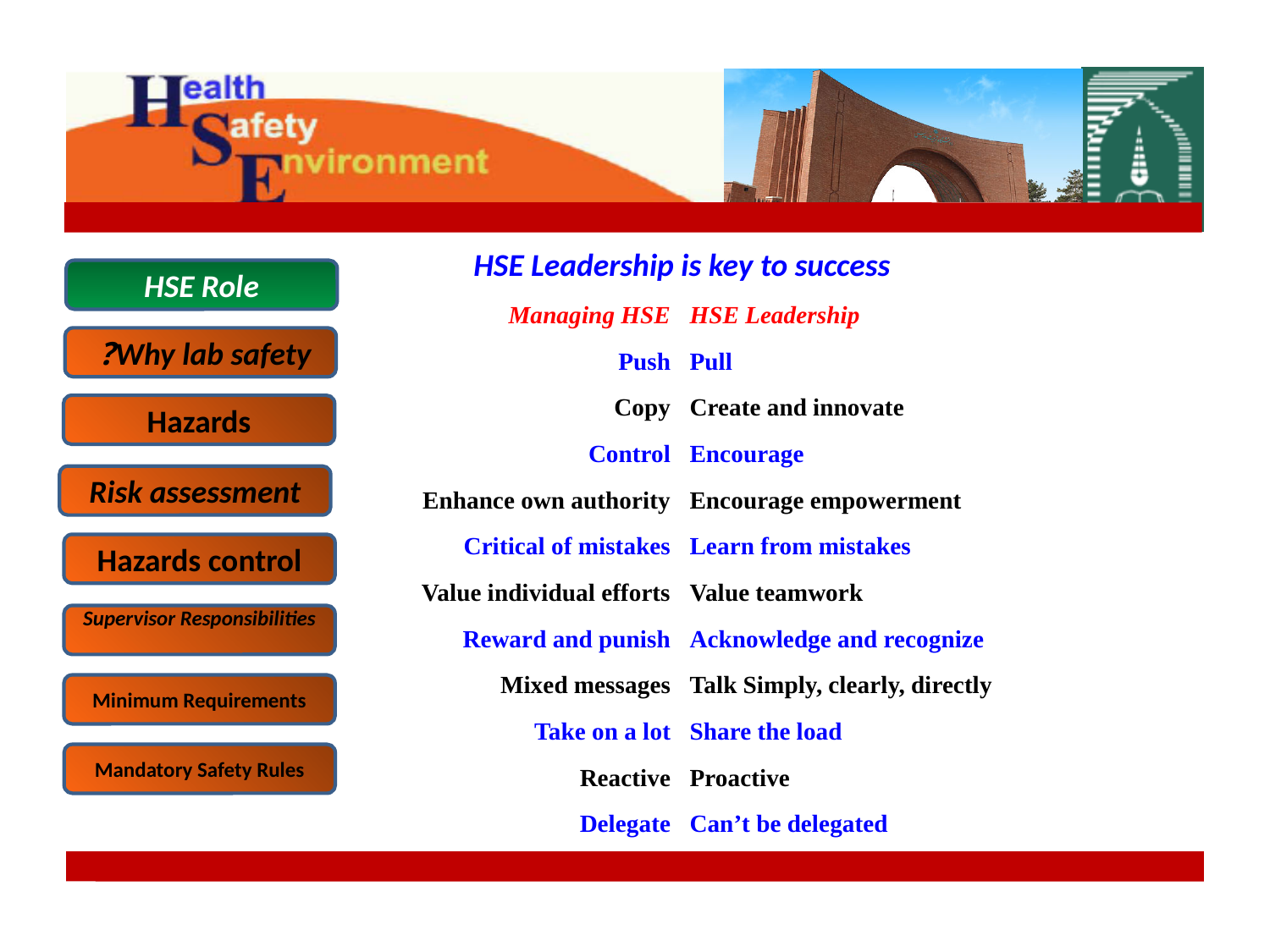

HSE Leadership is key to success
HSE Role
| Managing HSE | HSE Leadership |
| --- | --- |
| Push | Pull |
| Copy | Create and innovate |
| Control | Encourage |
| Enhance own authority | Encourage empowerment |
| Critical of mistakes | Learn from mistakes |
| Value individual efforts | Value teamwork |
| Reward and punish | Acknowledge and recognize |
| Mixed messages | Talk Simply, clearly, directly |
| Take on a lot | Share the load |
| Reactive | Proactive |
| Delegate | Can’t be delegated |
Why lab safety?
Hazards
Risk assessment
Hazards control
Supervisor Responsibilities

Minimum Requirements
Mandatory Safety Rules